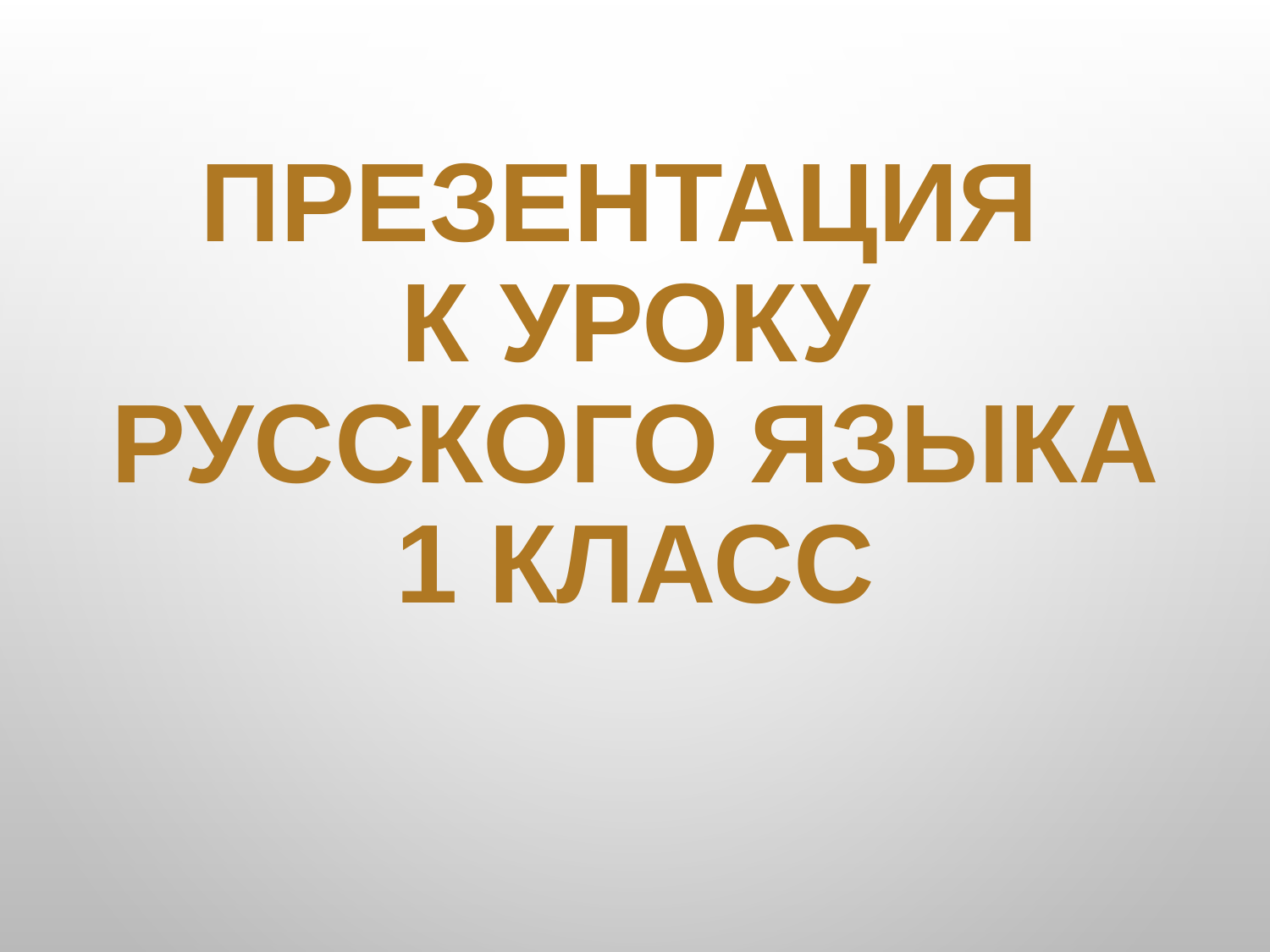

# Презентация к уроку русского языка 1 класс